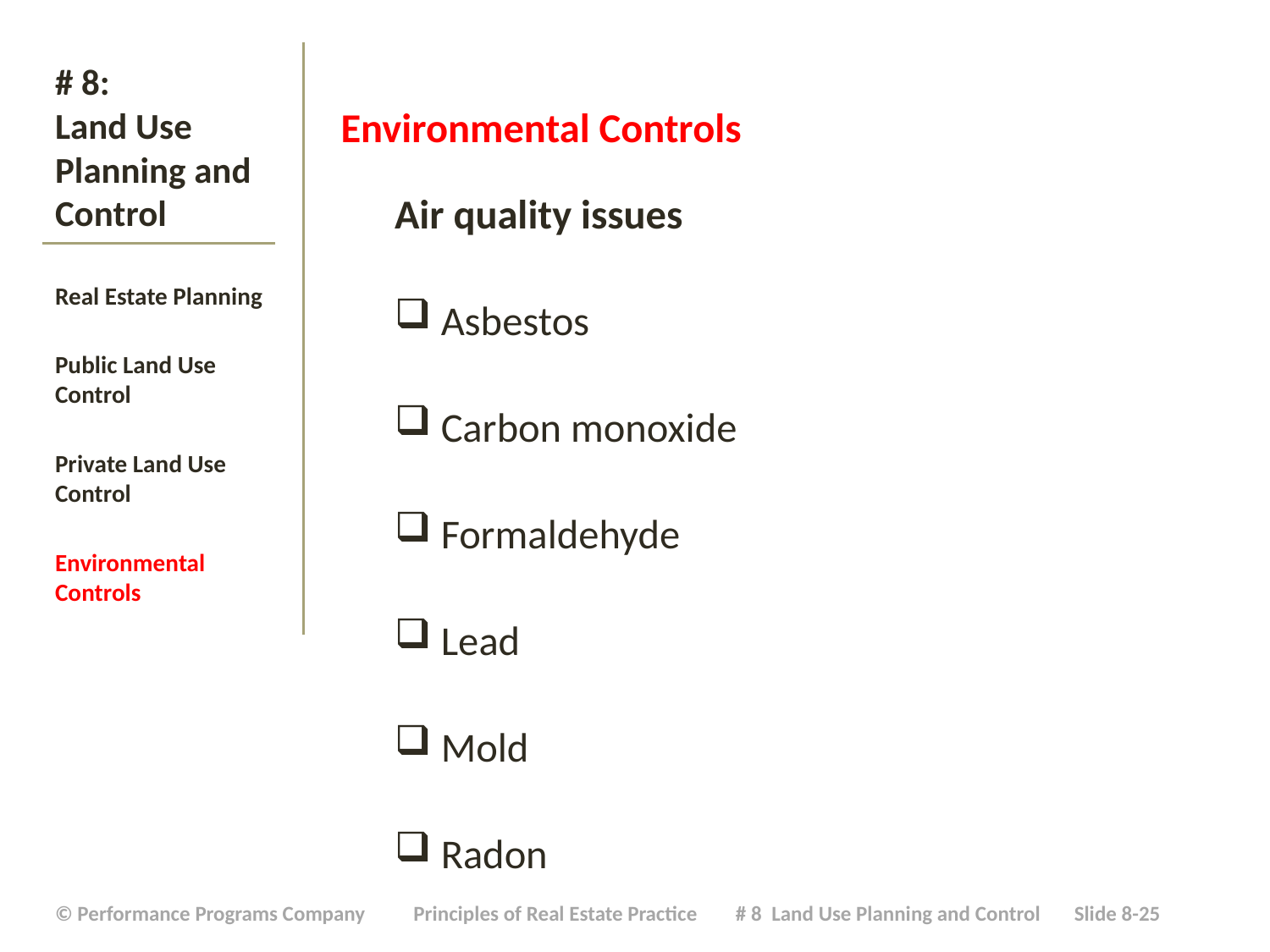

Environmental Controls

Air quality issues
Asbestos
Carbon monoxide
Formaldehyde
Lead
Mold
Radon

# # 8: Land Use Planning and Control

Real Estate Planning

Public Land Use Control

Private Land Use Control

Environmental Controls

| © Performance Programs Company Principles of Real Estate Practice # 8 Land Use Planning and Control Slide 8-25 |
| --- |